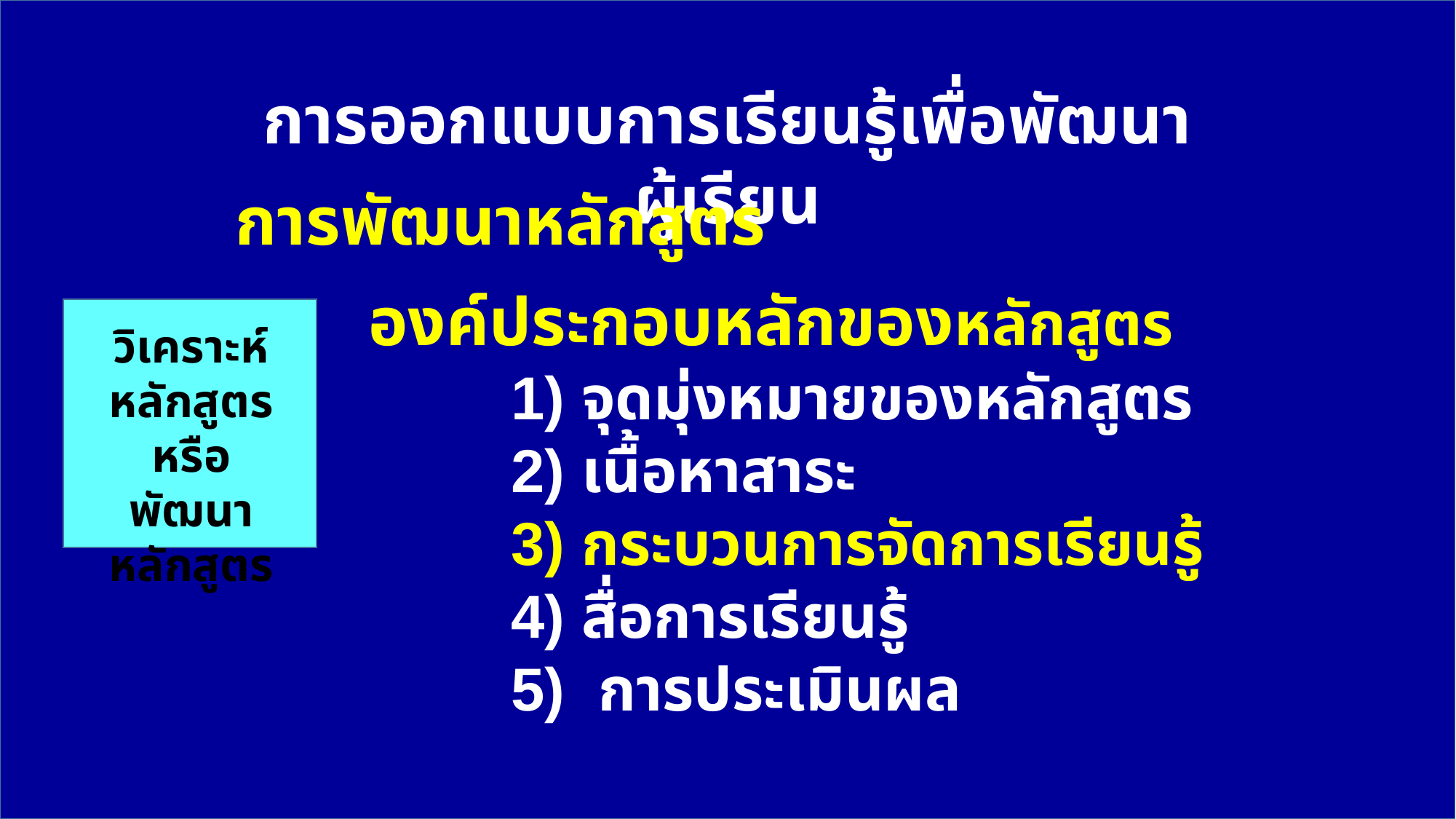

การออกแบบการเรียนรู้เพื่อพัฒนาผู้เรียน
           การพัฒนาหลักสูตร
 องค์ประกอบหลักของหลักสูตร
          1) จุดมุ่งหมายของหลักสูตร
          2) เนื้อหาสาระ
          3) กระบวนการจัดการเรียนรู้
          4) สื่อการเรียนรู้
          5)  การประเมินผล

วิเคราะห์
หลักสูตร
หรือ
พัฒนาหลักสูตร